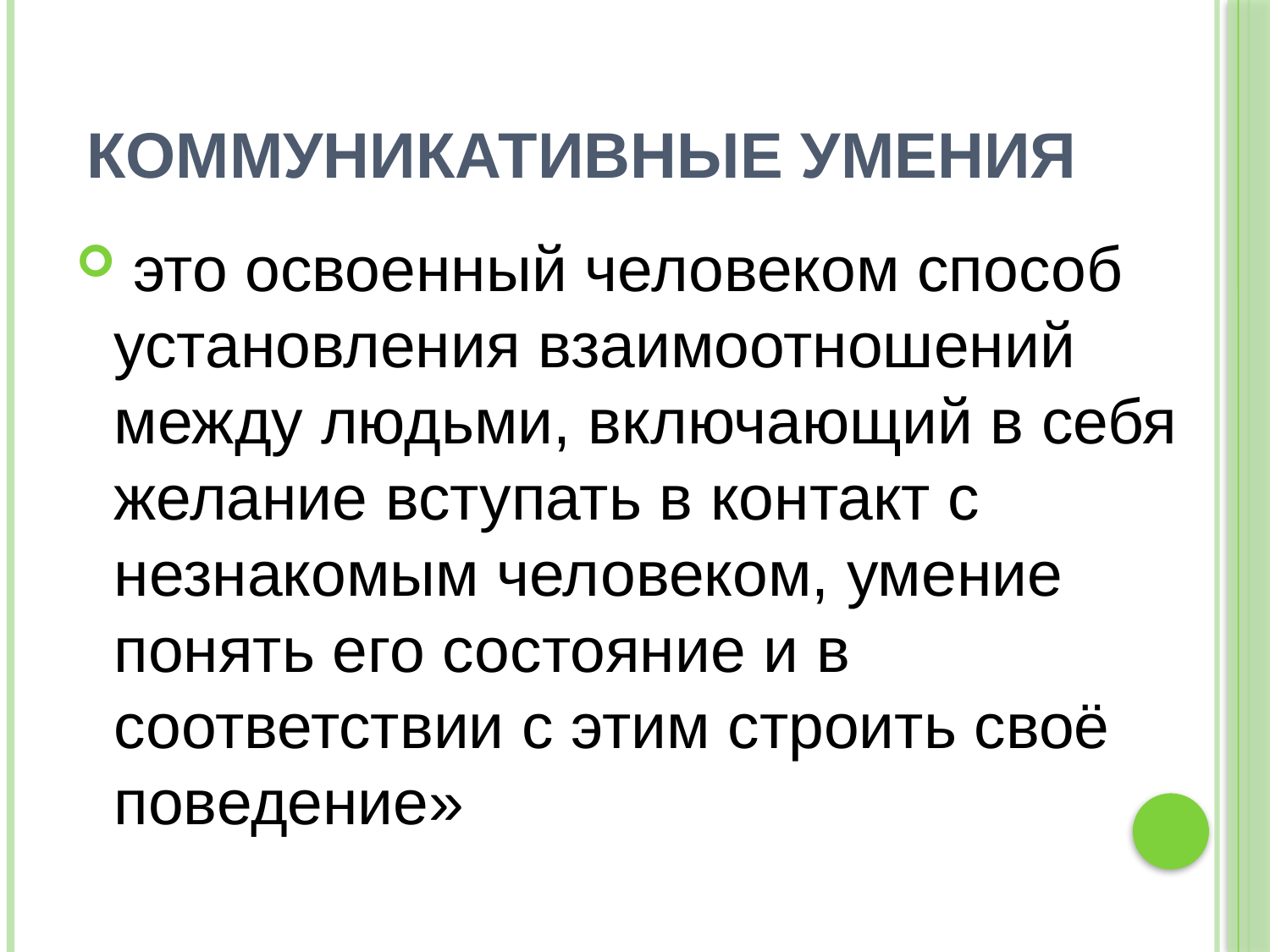

# Коммуникативные умения
 это освоенный человеком способ установления взаимоотношений между людьми, включающий в себя желание вступать в контакт с незнакомым человеком, умение понять его состояние и в соответствии с этим строить своё поведение»